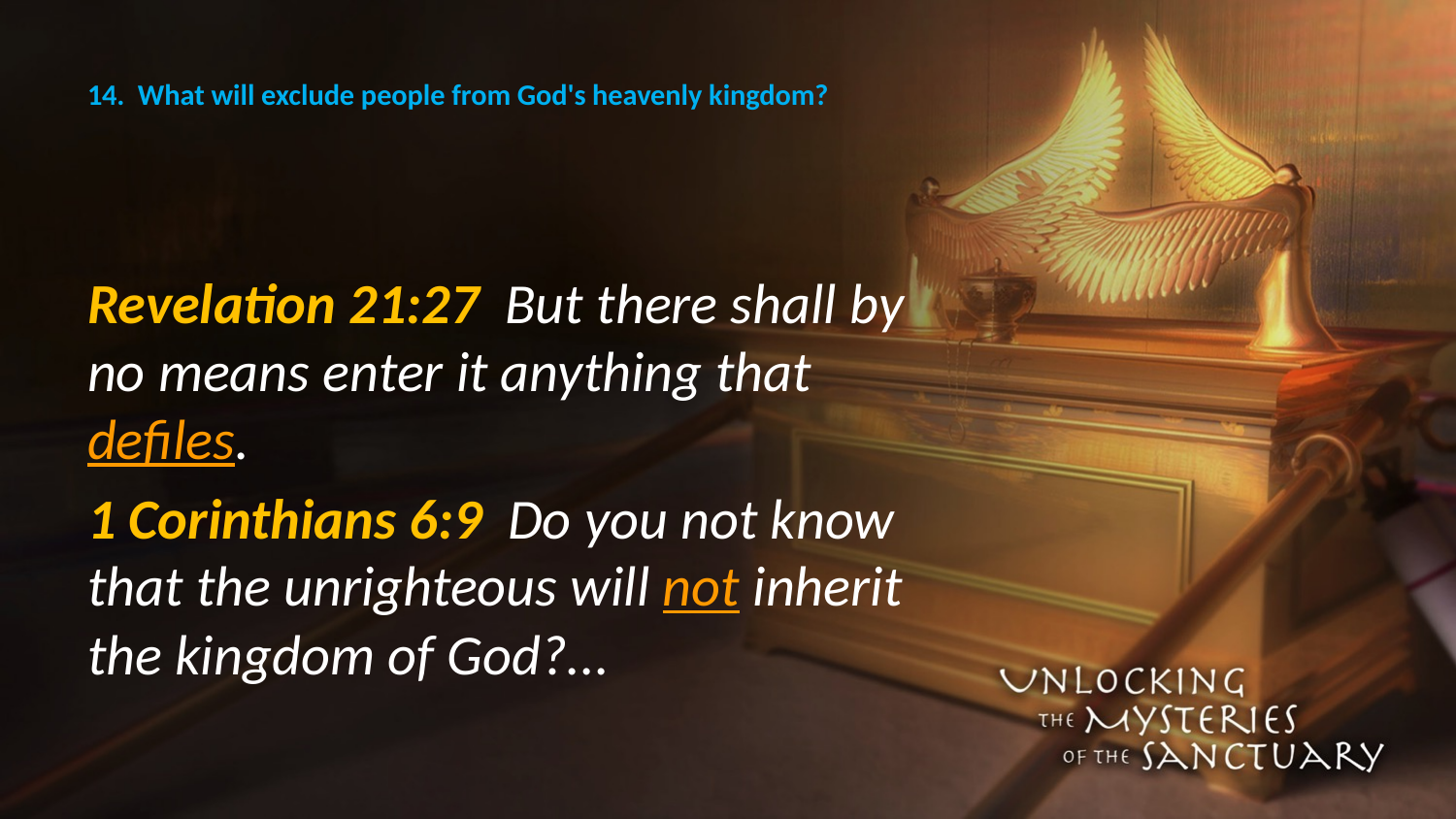

# 14.  What will exclude people from God's heavenly kingdom?

Revelation 21:27  But there shall by no means enter it anything that defiles.
1 Corinthians 6:9  Do you not know that the unrighteous will not inherit the kingdom of God?...